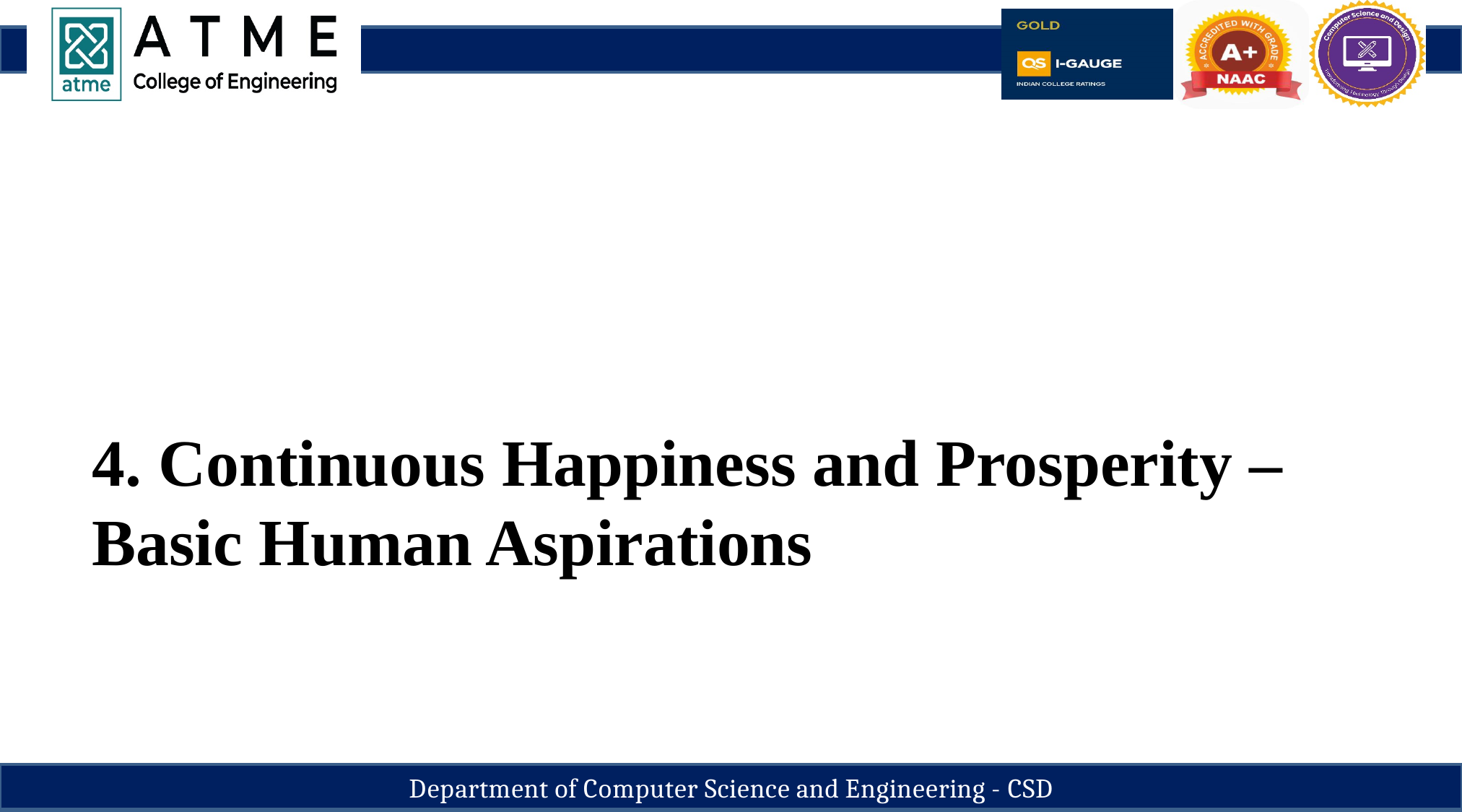

20
# 4. Continuous Happiness and Prosperity – Basic Human Aspirations
Department of Computer Science and Engineering - CSD